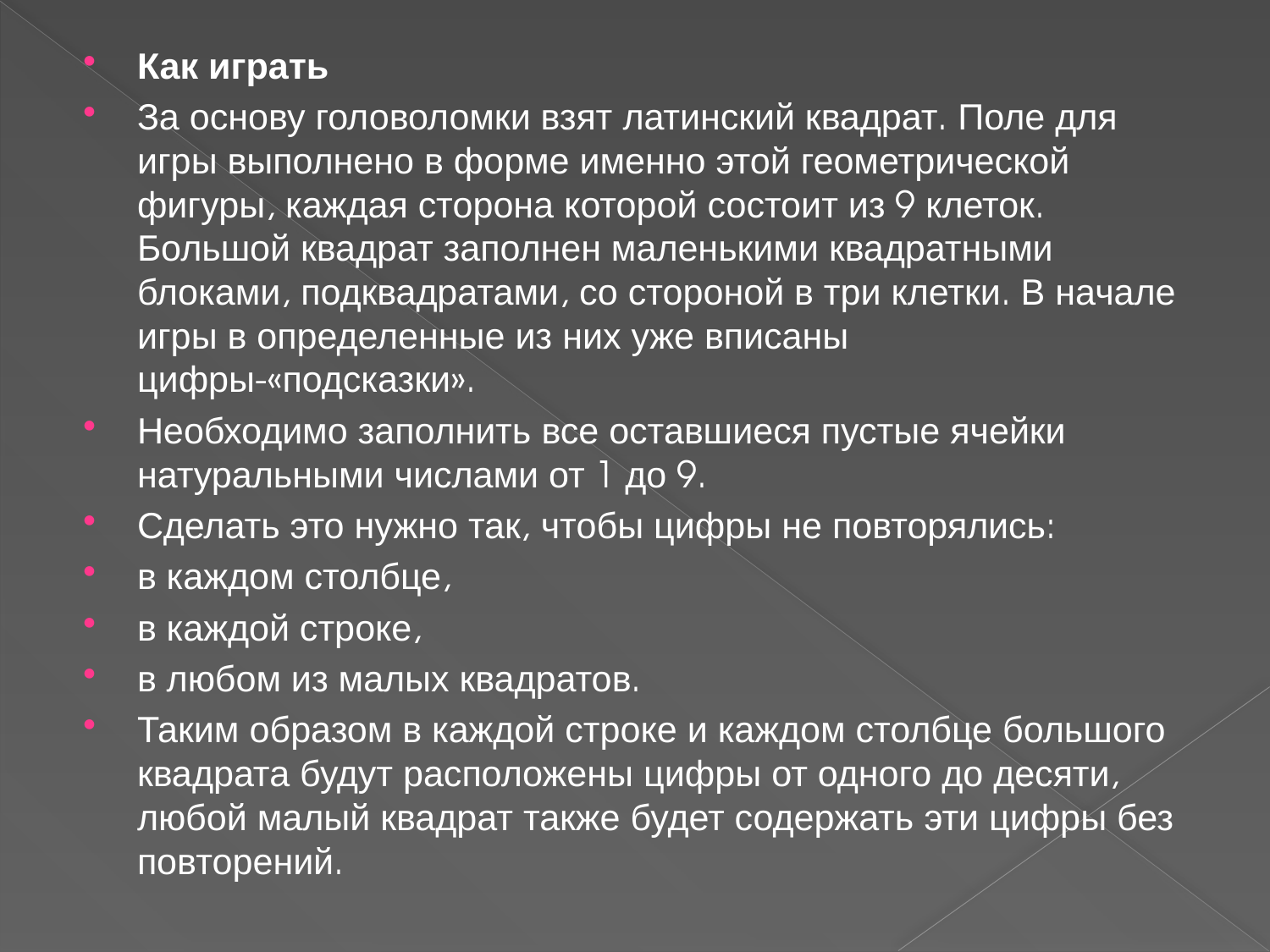

Как играть
За основу головоломки взят латинский квадрат. Поле для игры выполнено в форме именно этой геометрической фигуры, каждая сторона которой состоит из 9 клеток. Большой квадрат заполнен маленькими квадратными блоками, подквадратами, со стороной в три клетки. В начале игры в определенные из них уже вписаны цифры-«подсказки».
Необходимо заполнить все оставшиеся пустые ячейки натуральными числами от 1 до 9.
Сделать это нужно так, чтобы цифры не повторялись:
в каждом столбце,
в каждой строке,
в любом из малых квадратов.
Таким образом в каждой строке и каждом столбце большого квадрата будут расположены цифры от одного до десяти, любой малый квадрат также будет содержать эти цифры без повторений.